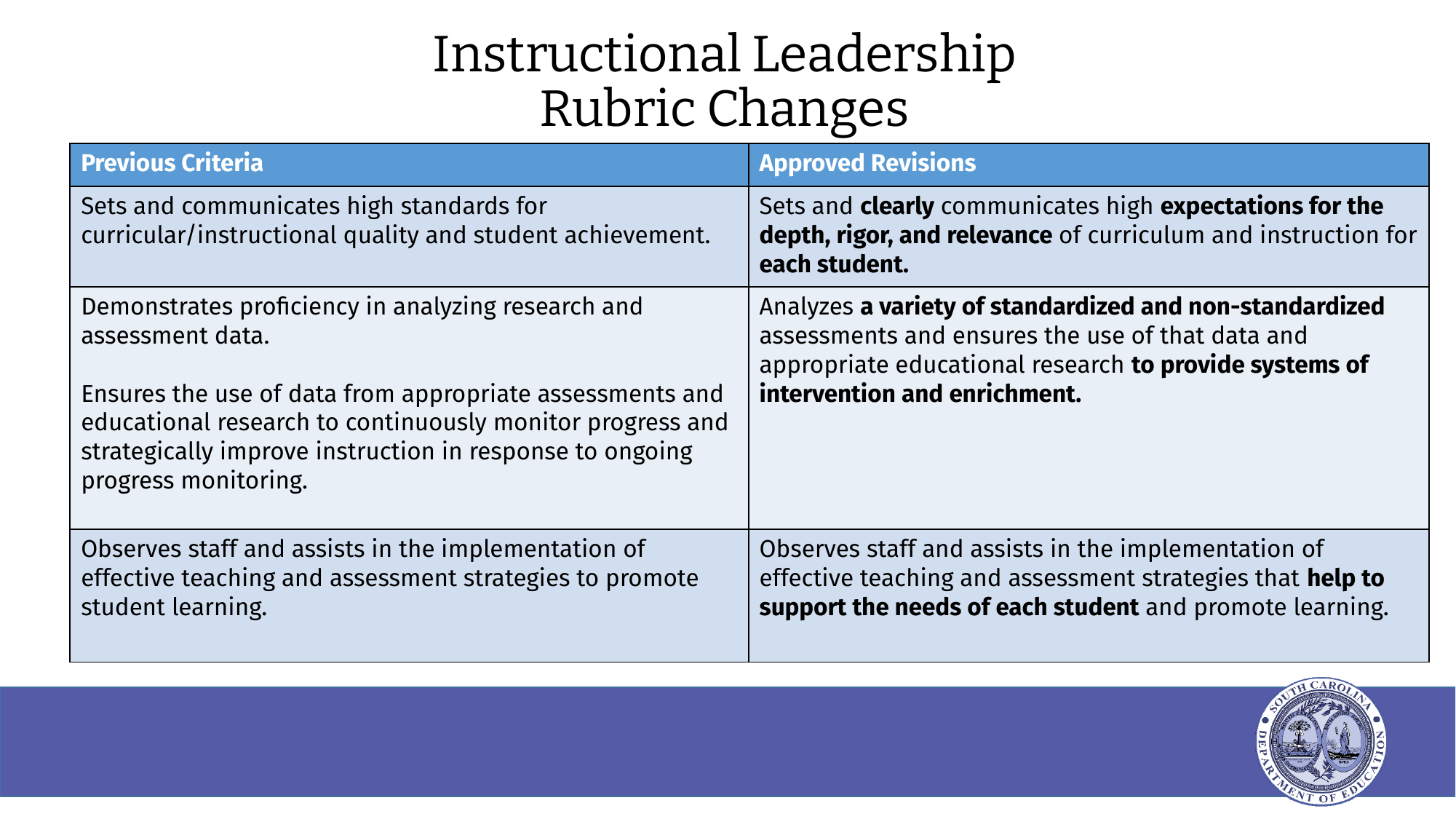

# Instructional Leadership Rubric Changes
| Previous Criteria | Approved Revisions |
| --- | --- |
| Sets and communicates high standards for curricular/instructional quality and student achievement. | Sets and clearly communicates high expectations for the depth, rigor, and relevance of curriculum and instruction for each student. |
| Demonstrates proficiency in analyzing research and assessment data. Ensures the use of data from appropriate assessments and educational research to continuously monitor progress and strategically improve instruction in response to ongoing progress monitoring. | Analyzes a variety of standardized and non-standardized assessments and ensures the use of that data and appropriate educational research to provide systems of intervention and enrichment. |
| Observes staff and assists in the implementation of effective teaching and assessment strategies to promote student learning. | Observes staff and assists in the implementation of effective teaching and assessment strategies that help to support the needs of each student and promote learning. |